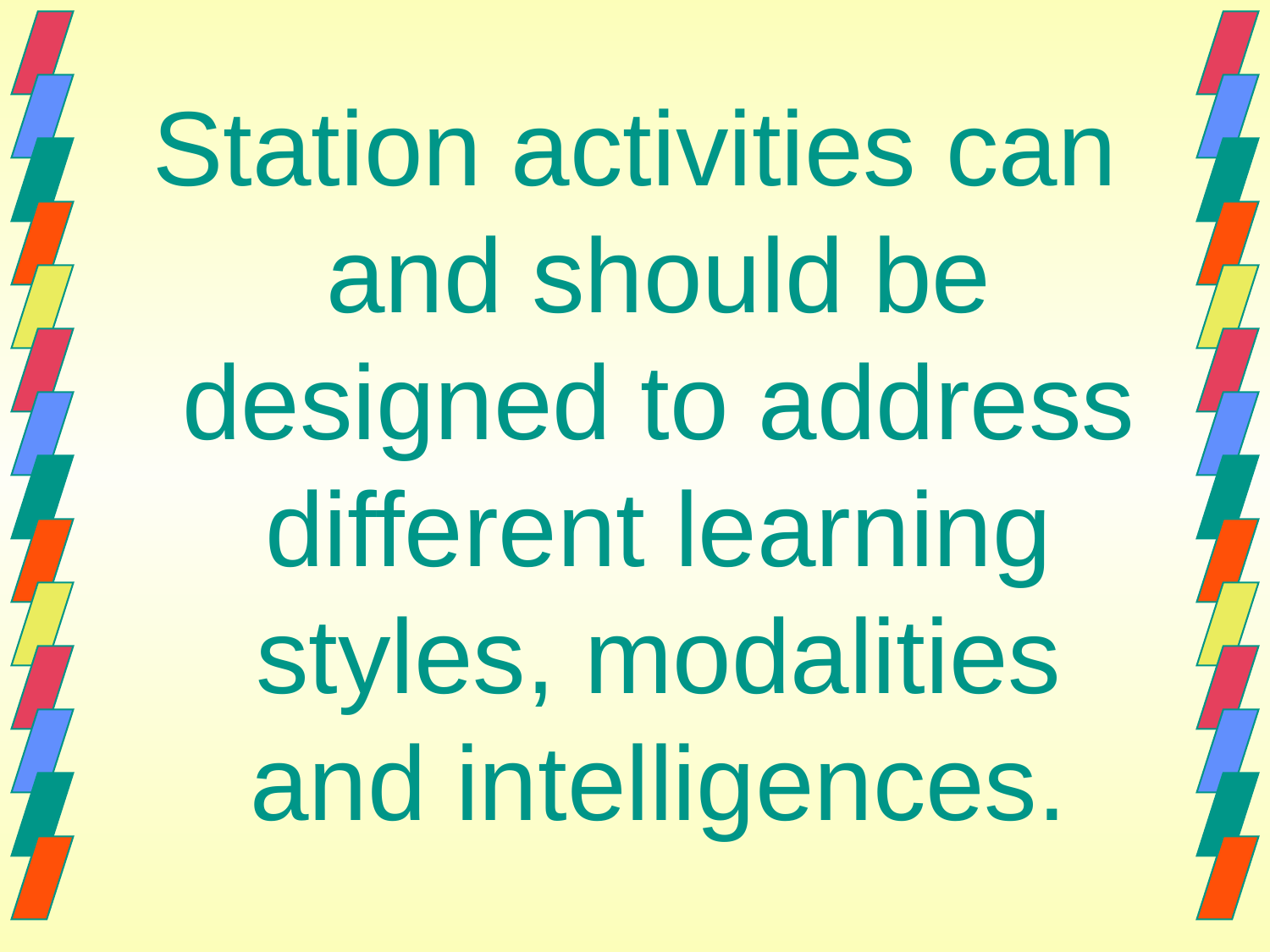

Station activities can and should be designed to address different learning styles, modalities and intelligences.